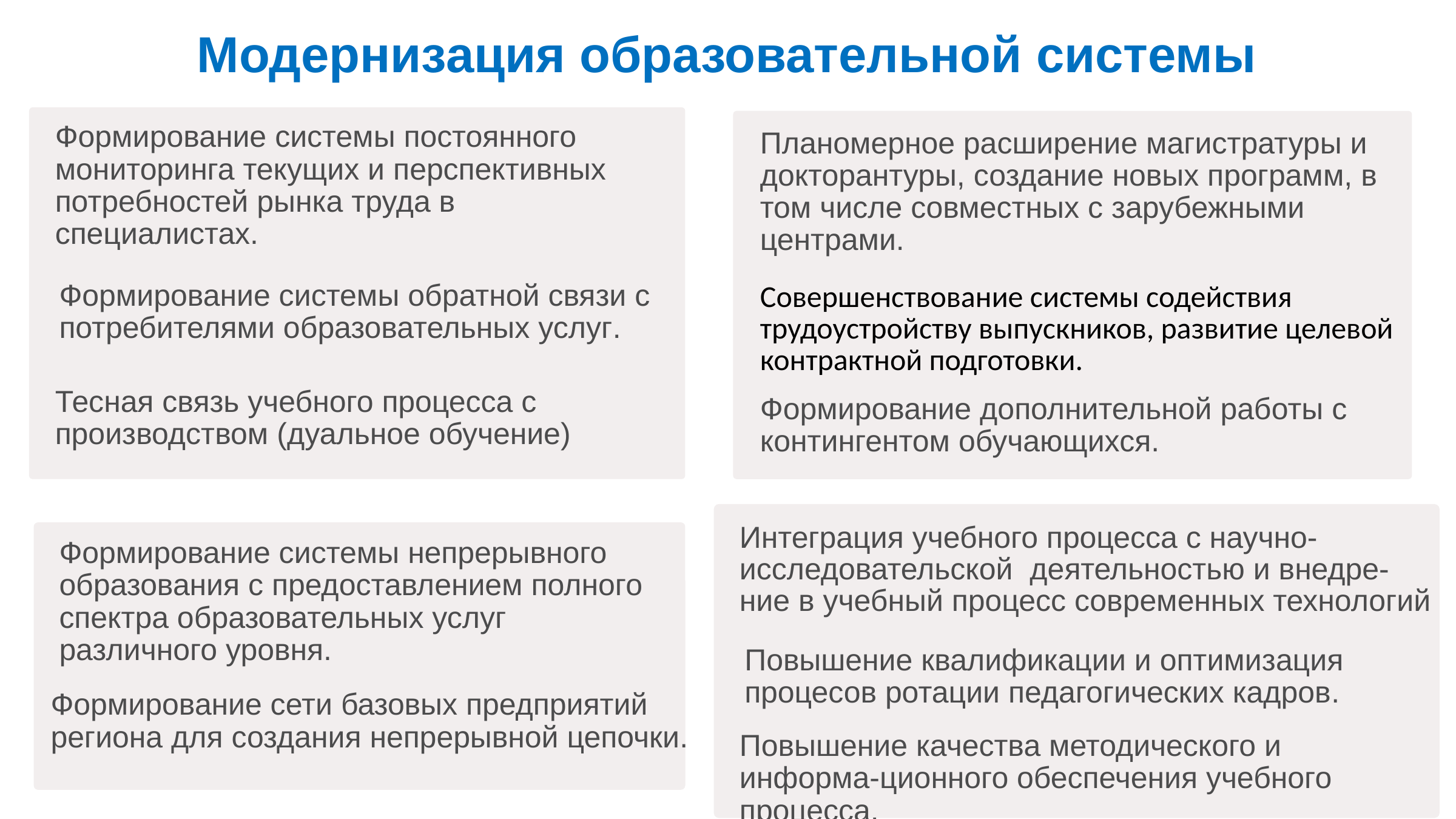

Модернизация образовательной системы

Формирование системы постоянного мониторинга текущих и перспективных потребностей рынка труда в специалистах.
Планомерное расширение магистратуры и докторантуры, создание новых программ, в том числе совместных с зарубежными центрами.
Формирование системы обратной связи с потребителями образовательных услуг.
Совершенствование системы содействия трудоустройству выпускников, развитие целевой контрактной подготовки.
Тесная связь учебного процесса с производством (дуальное обучение)
Формирование дополнительной работы с контингентом обучающихся.

Интеграция учебного процесса с научно-
исследовательской  деятельностью и внедре-
ние в учебный процесс современных технологий
Формирование системы непрерывного образования с предоставлением полного спектра образовательных услуг различного уровня.
Повышение квалификации и оптимизация процесов ротации педагогических кадров.
Формирование сети базовых предприятий региона для создания непрерывной цепочки.
Повышение качества методического и информа-ционного обеспечения учебного процесса.